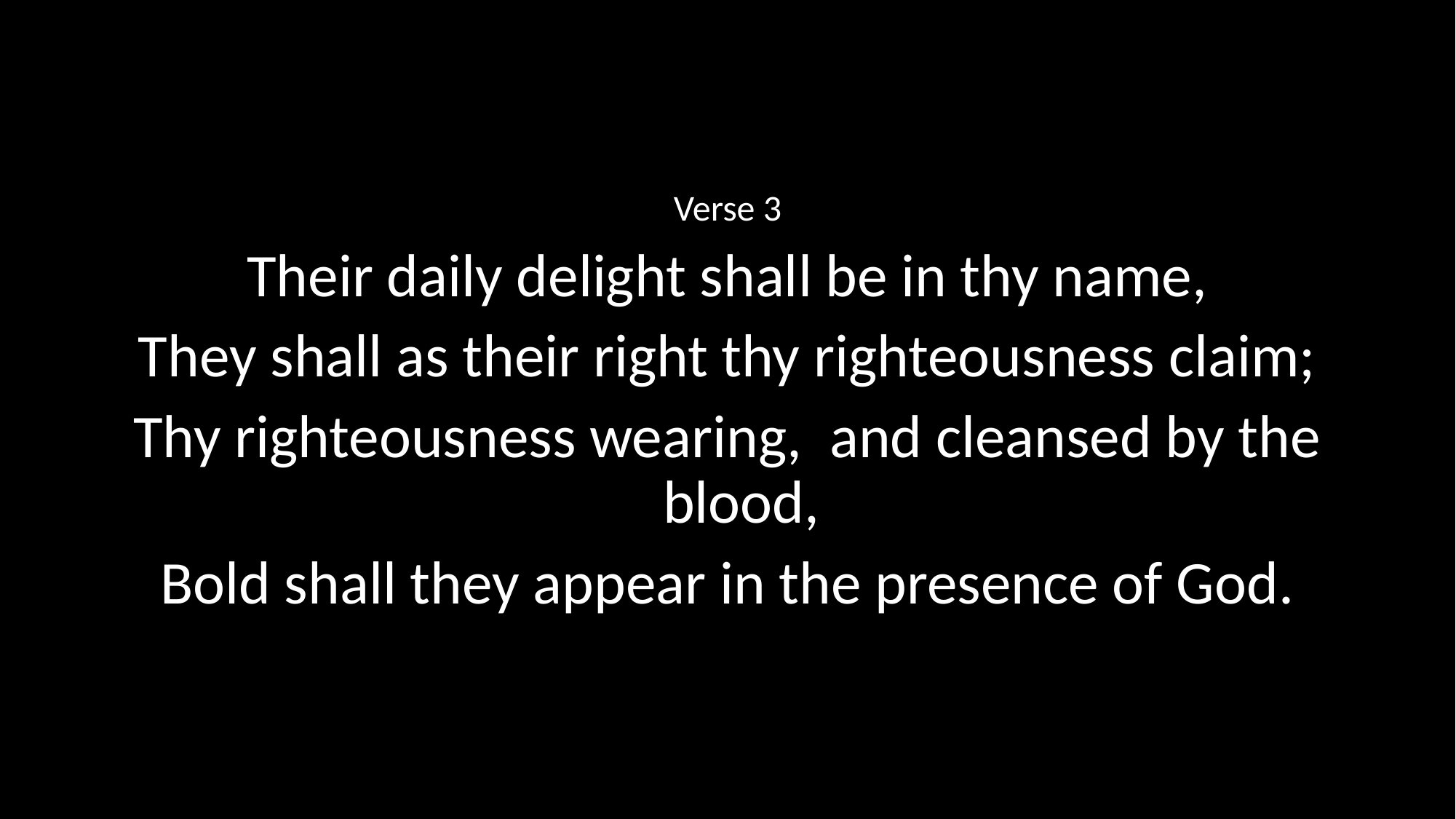

Verse 3
Their daily delight shall be in thy name,
They shall as their right thy righteousness claim;
Thy righteousness wearing,  and cleansed by the blood,
Bold shall they appear in the presence of God.